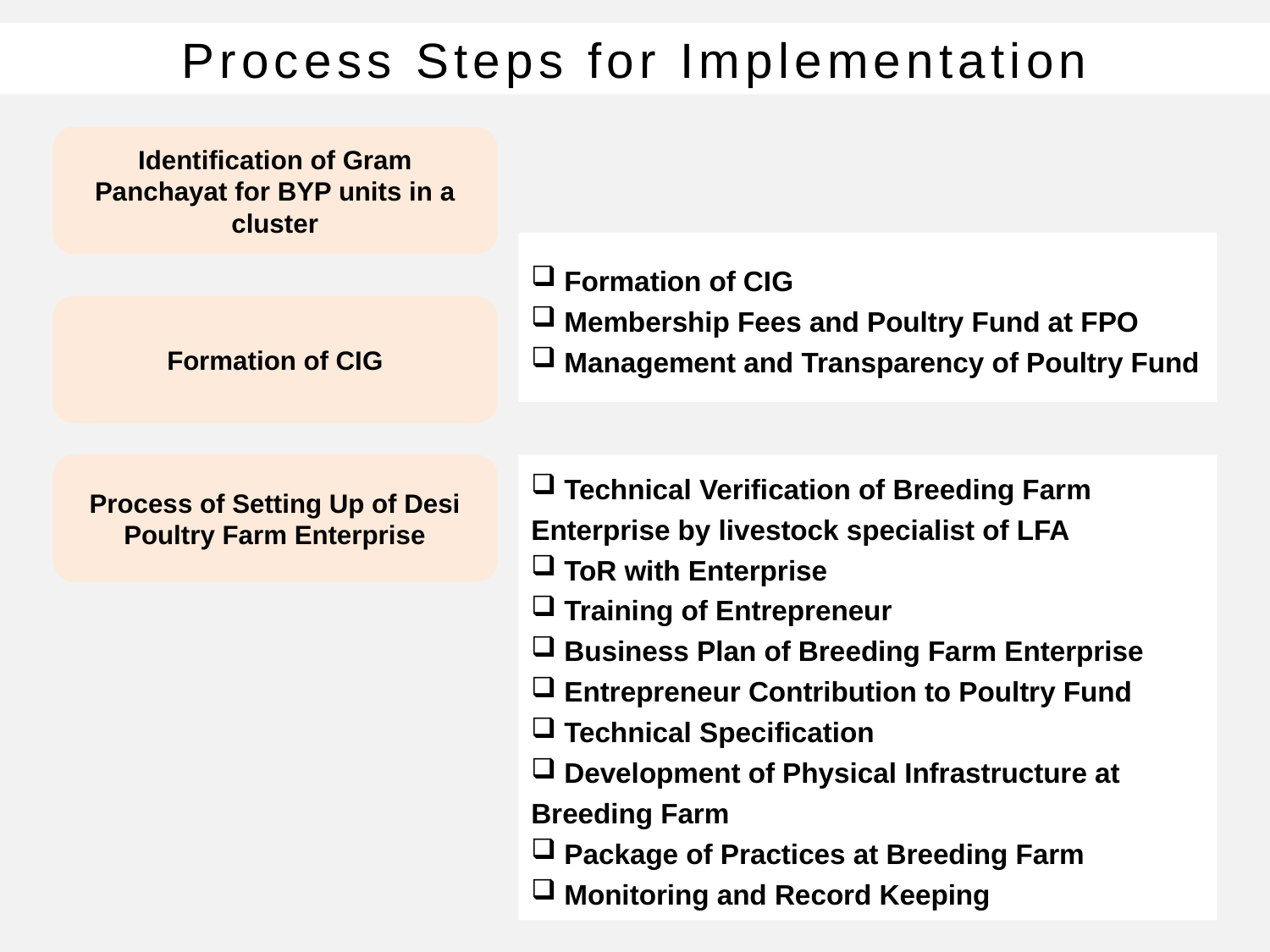

Process Steps for Implementation
Identification of Gram Panchayat for BYP units in a cluster
 Formation of CIG
 Membership Fees and Poultry Fund at FPO
 Management and Transparency of Poultry Fund
Formation of CIG
Process of Setting Up of Desi Poultry Farm Enterprise
 Technical Verification of Breeding Farm Enterprise by livestock specialist of LFA
 ToR with Enterprise
 Training of Entrepreneur
 Business Plan of Breeding Farm Enterprise
 Entrepreneur Contribution to Poultry Fund
 Technical Specification
 Development of Physical Infrastructure at Breeding Farm
 Package of Practices at Breeding Farm
 Monitoring and Record Keeping